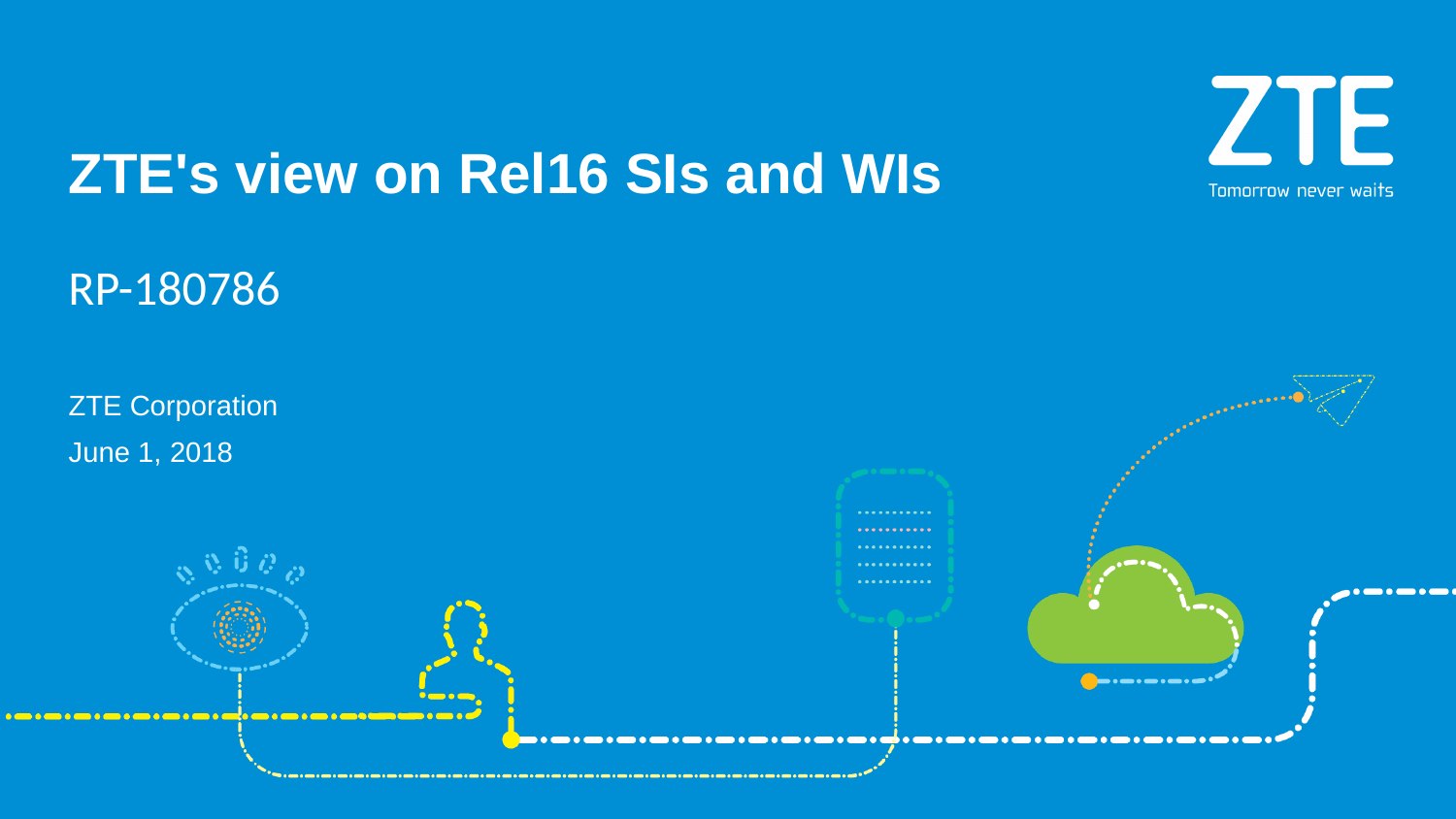

# ZTE's view on Rel16 SIs and WIs
RP-180786
ZTE Corporation
June 1, 2018